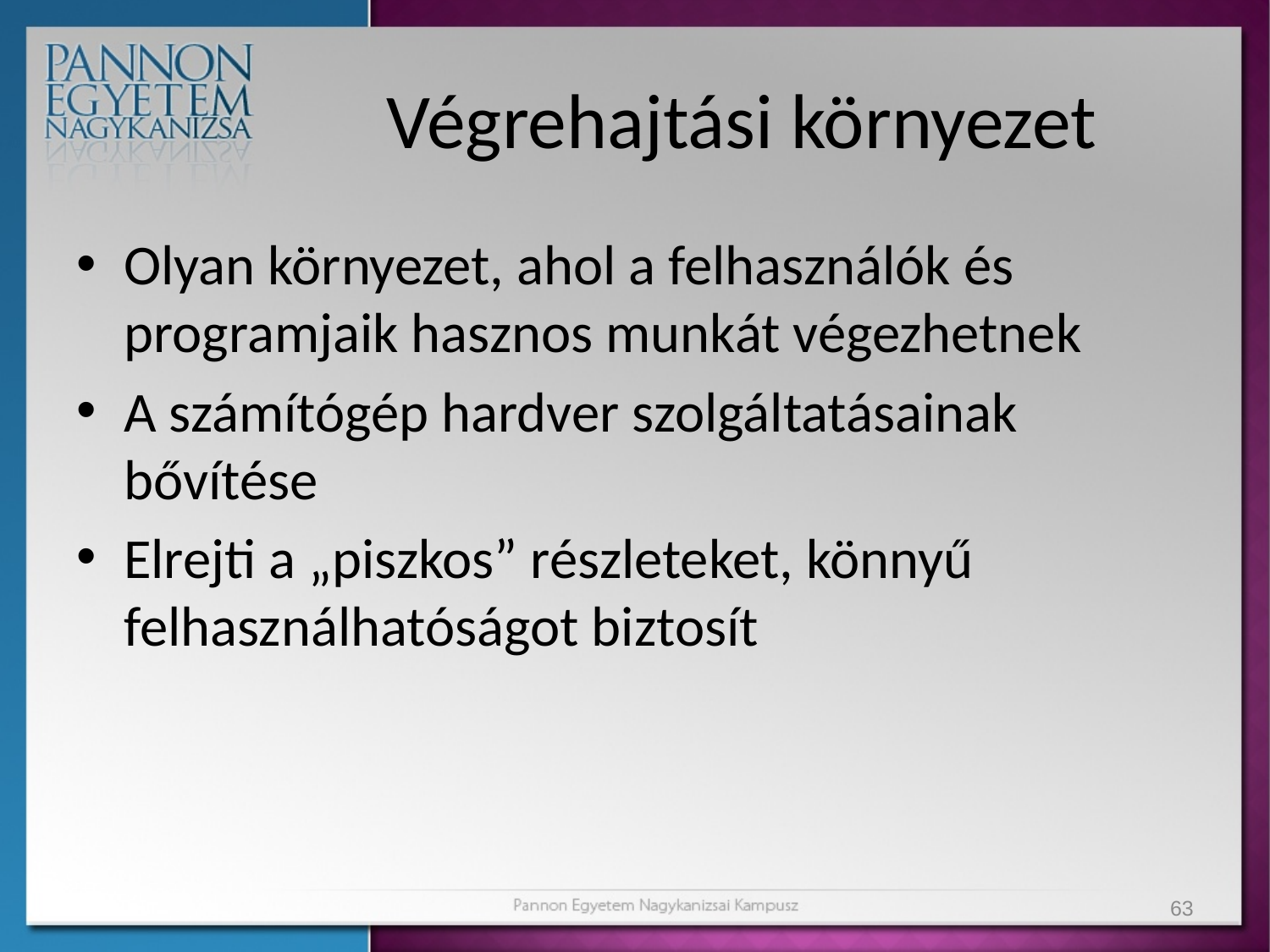

# Végrehajtási környezet
Olyan környezet, ahol a felhasználók és programjaik hasznos munkát végezhetnek
A számítógép hardver szolgáltatásainak bővítése
Elrejti a „piszkos” részleteket, könnyű felhasználhatóságot biztosít
63